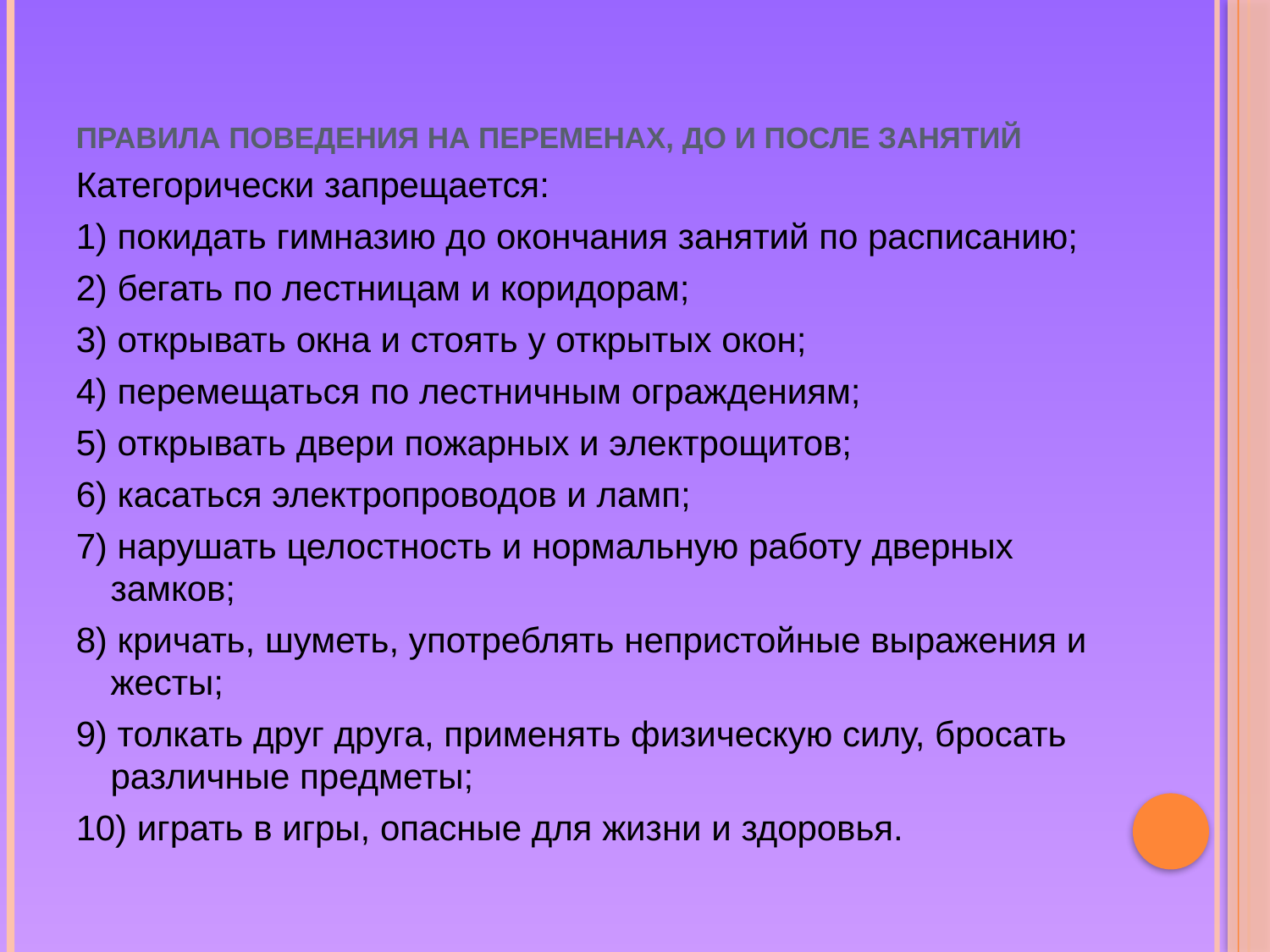

# Правила поведения на переменах, до и после занятий

Категорически запрещается:
1) покидать гимназию до окончания занятий по расписанию;
2) бегать по лестницам и коридорам;
3) открывать окна и стоять у открытых окон;
4) перемещаться по лестничным ограждениям;
5) открывать двери пожарных и электрощитов;
6) касаться электропроводов и ламп;
7) нарушать целостность и нормальную работу дверных замков;
8) кричать, шуметь, употреблять непристойные выражения и жесты;
9) толкать друг друга, применять физическую силу, бросать различные предметы;
10) играть в игры, опасные для жизни и здоровья.